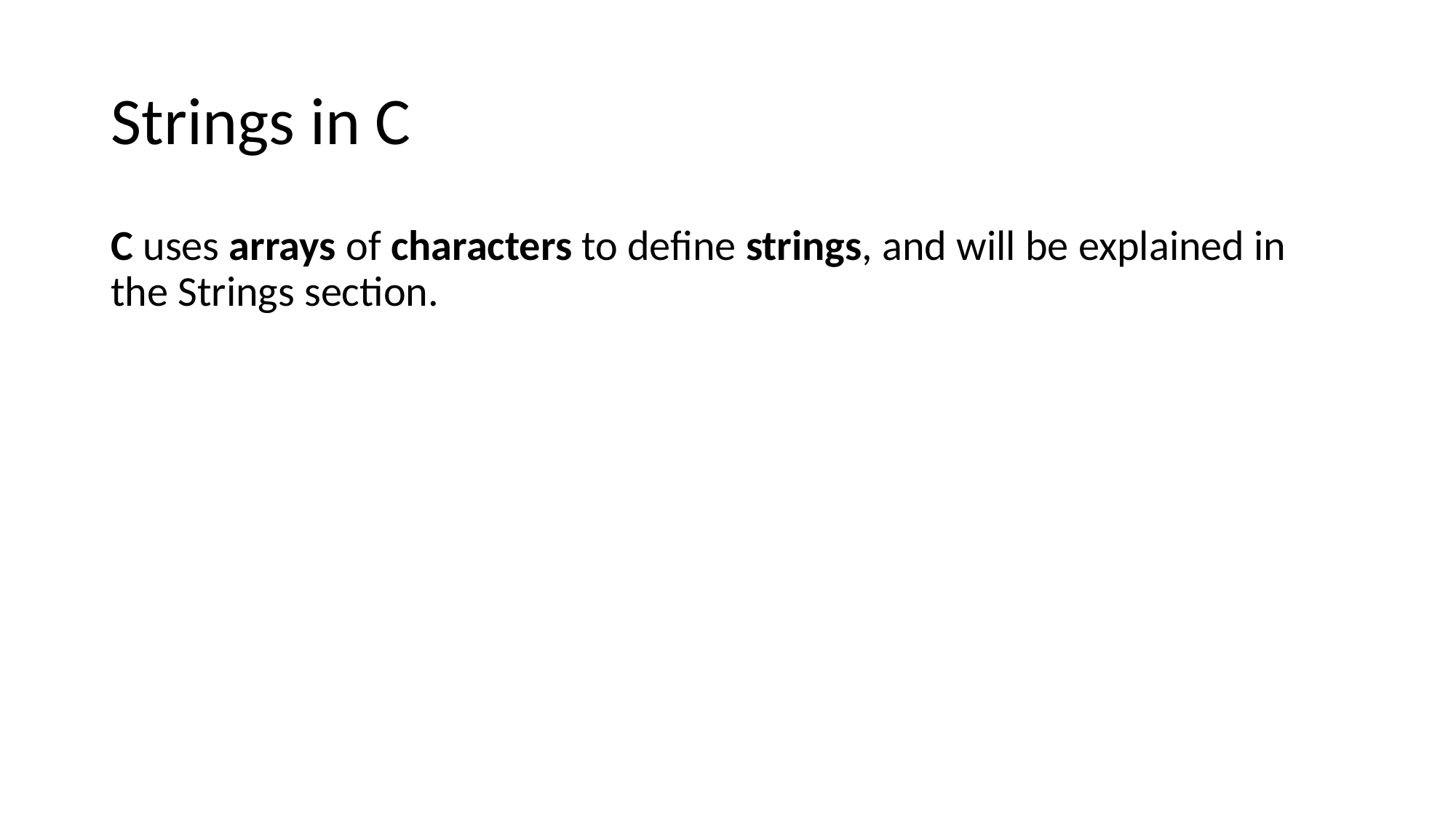

# Strings in C
C uses arrays of characters to define strings, and will be explained in the Strings section.